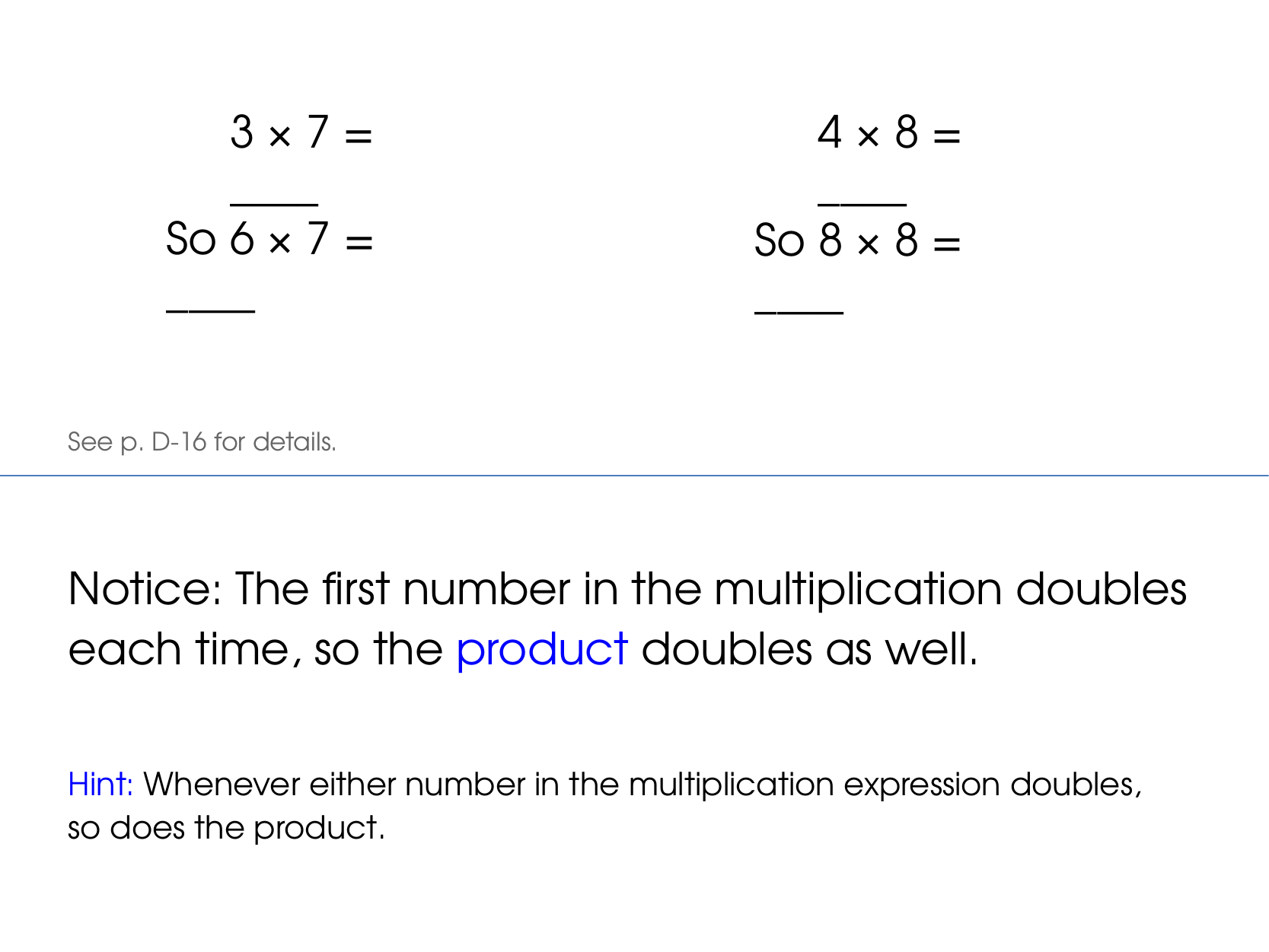

3 × 7 = ____
4 × 8 = ____
So 6 × 7 = ____
So 8 × 8 = ____
See p. D-16 for details.
Notice: The first number in the multiplication doubles each time, so the product doubles as well.
Hint: Whenever either number in the multiplication expression doubles, so does the product.